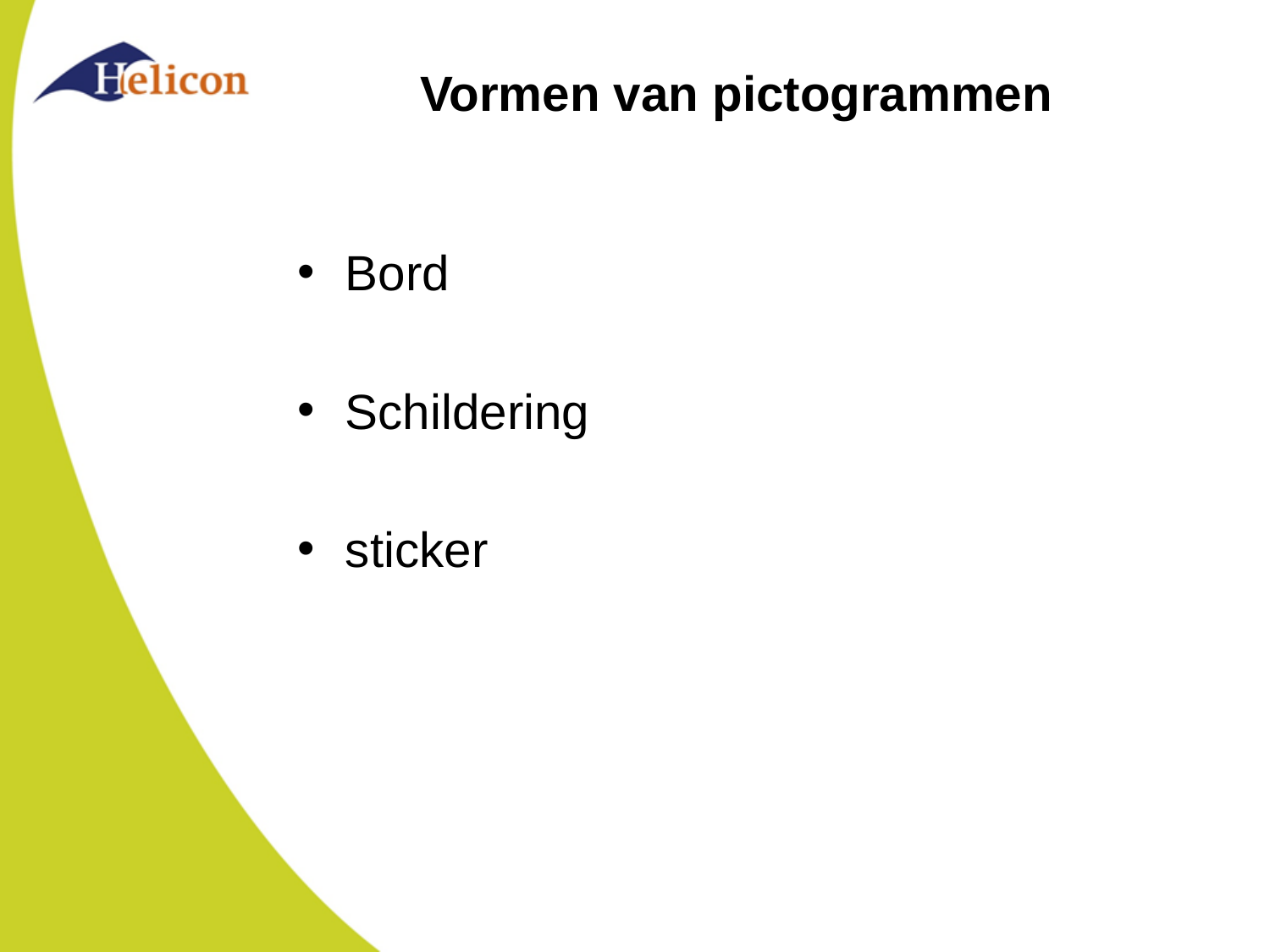

# Vormen van pictogrammen

Bord

Schildering

sticker